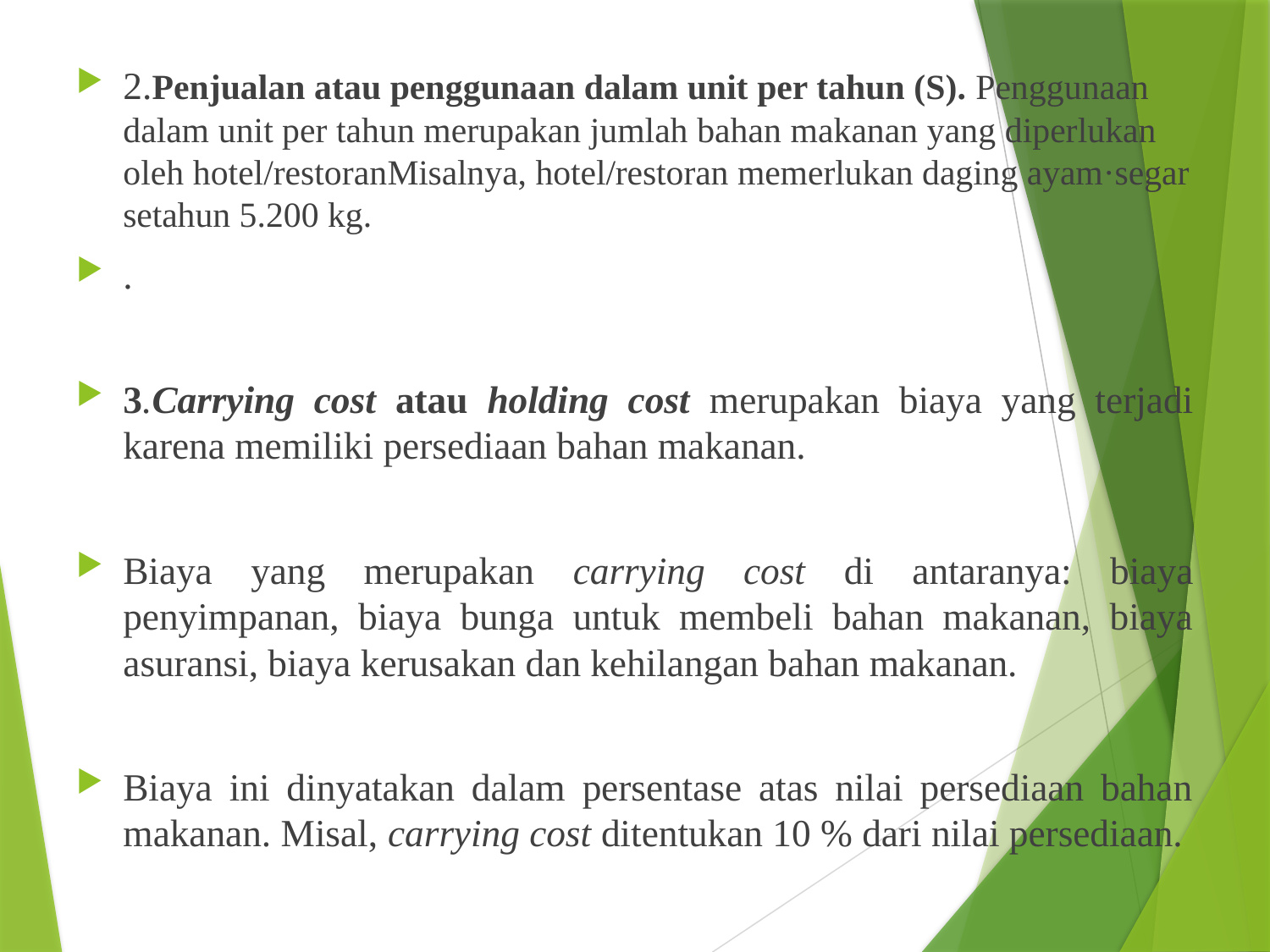

2.Penjualan atau penggunaan dalam unit per tahun (S). Penggunaan dalam unit per tahun merupakan jumlah bahan makanan yang diperlukan oleh hotel/restoranMisalnya, hotel/restoran memerlukan daging ayam·segar setahun 5.200 kg.
.

3.Carrying cost atau holding cost merupakan biaya yang terjadi karena memiliki persediaan bahan makanan.

Biaya yang merupakan carrying cost di antaranya: biaya penyimpanan, biaya bunga untuk membeli bahan makanan, biaya asuransi, biaya kerusakan dan kehilangan bahan makanan.

Biaya ini dinyatakan dalam persentase atas nilai persediaan bahan makanan. Misal, carrying cost ditentukan 10 % dari nilai persediaan.